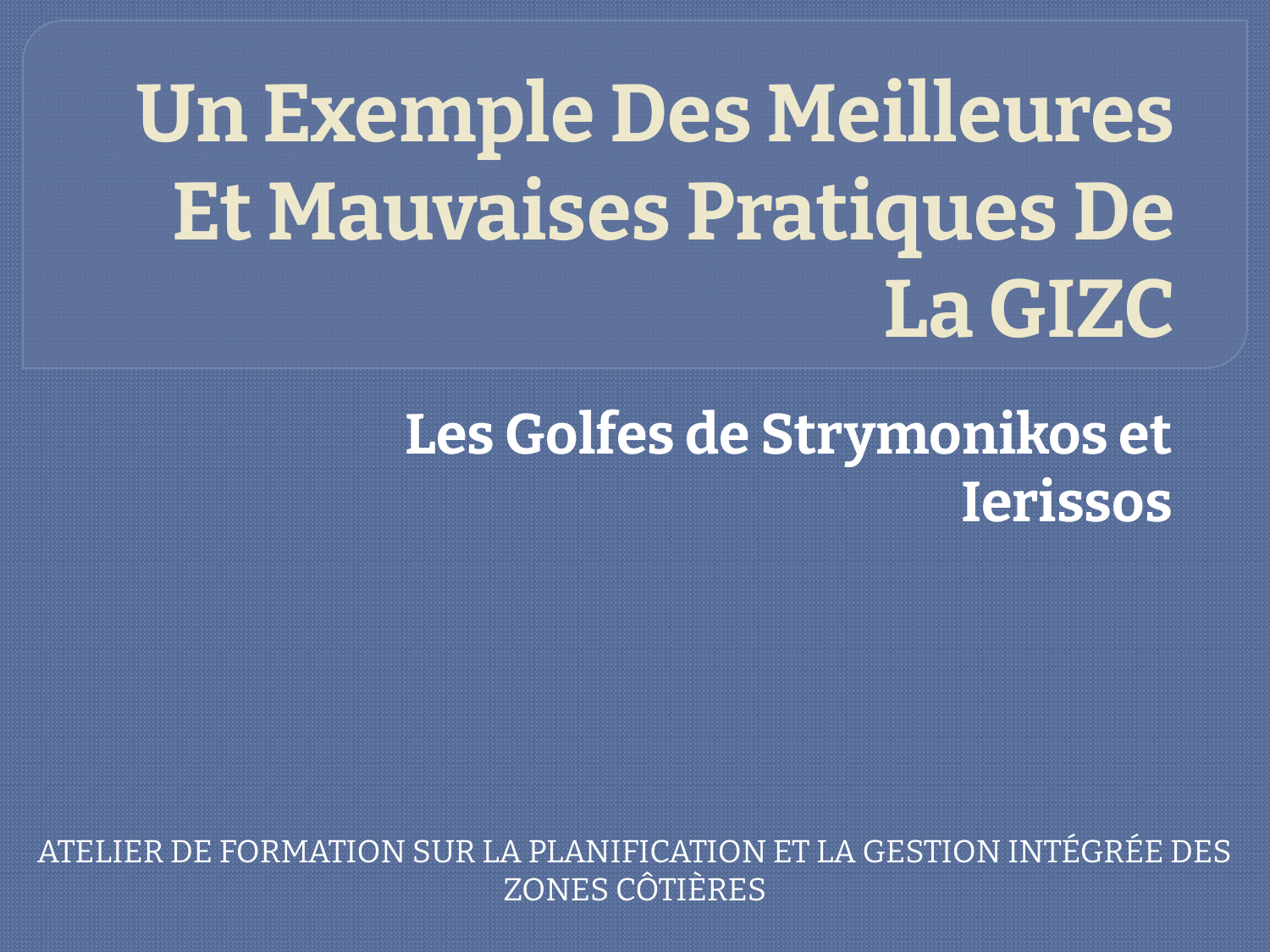

# Un Exemple Des Meilleures Et Mauvaises Pratiques De La GIZC
Les Golfes de Strymonikos et Ierissos
Atelier de formation sur la planification et la gestion intégrée des zones côtières